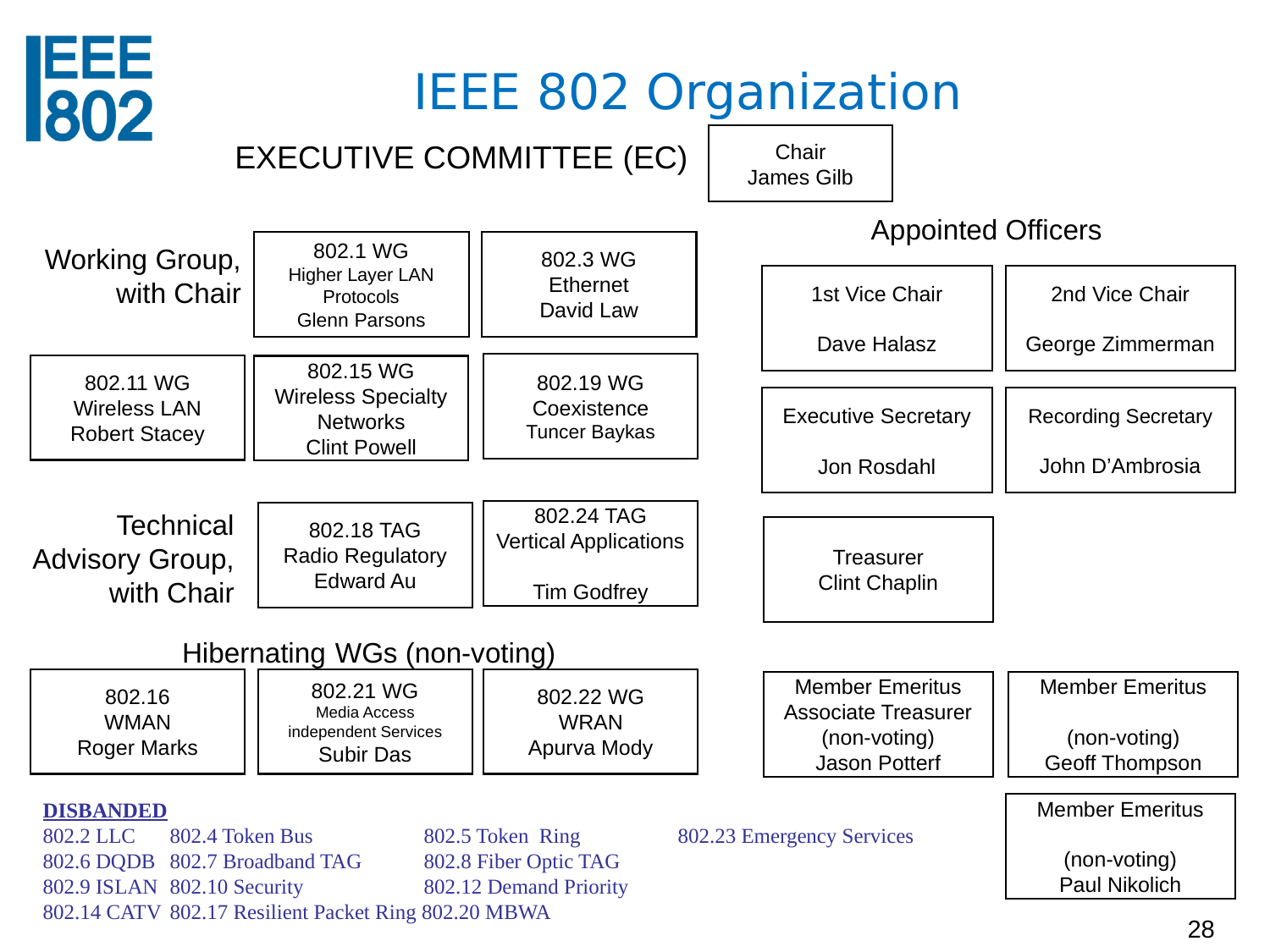

# IEEE 802 Organization
Chair
James Gilb
EXECUTIVE COMMITTEE (EC)
Appointed Officers
802.1 WG
Higher Layer LAN Protocols
Glenn Parsons
802.3 WG
Ethernet
David Law
Working Group,
with Chair
1st Vice Chair

Dave Halasz
2nd Vice Chair

George Zimmerman
802.19 WG
Coexistence
Tuncer Baykas
802.11 WG
Wireless LAN
Robert Stacey
802.15 WG
Wireless Specialty Networks
Clint Powell
Executive Secretary

Jon Rosdahl
Recording Secretary

John D’Ambrosia
Technical
Advisory Group,
with Chair
802.24 TAG
Vertical Applications
Tim Godfrey
802.18 TAG
Radio Regulatory
Edward Au
Treasurer
Clint Chaplin
Hibernating WGs (non-voting)
802.16
WMAN
Roger Marks
802.21 WG
Media Access independent Services
Subir Das
802.22 WG
WRAN
Apurva Mody
Member Emeritus
Associate Treasurer
(non-voting)
Jason Potterf
Member Emeritus

(non-voting)
Geoff Thompson
DISBANDED
802.2 LLC	802.4 Token Bus 	802.5 Token  Ring	802.23 Emergency Services
802.6 DQDB 	802.7 Broadband TAG 	802.8 Fiber Optic TAG
802.9 ISLAN 	802.10 Security 	802.12 Demand Priority
802.14 CATV 	802.17 Resilient Packet Ring 802.20 MBWA
Member Emeritus

(non-voting)
Paul Nikolich
28